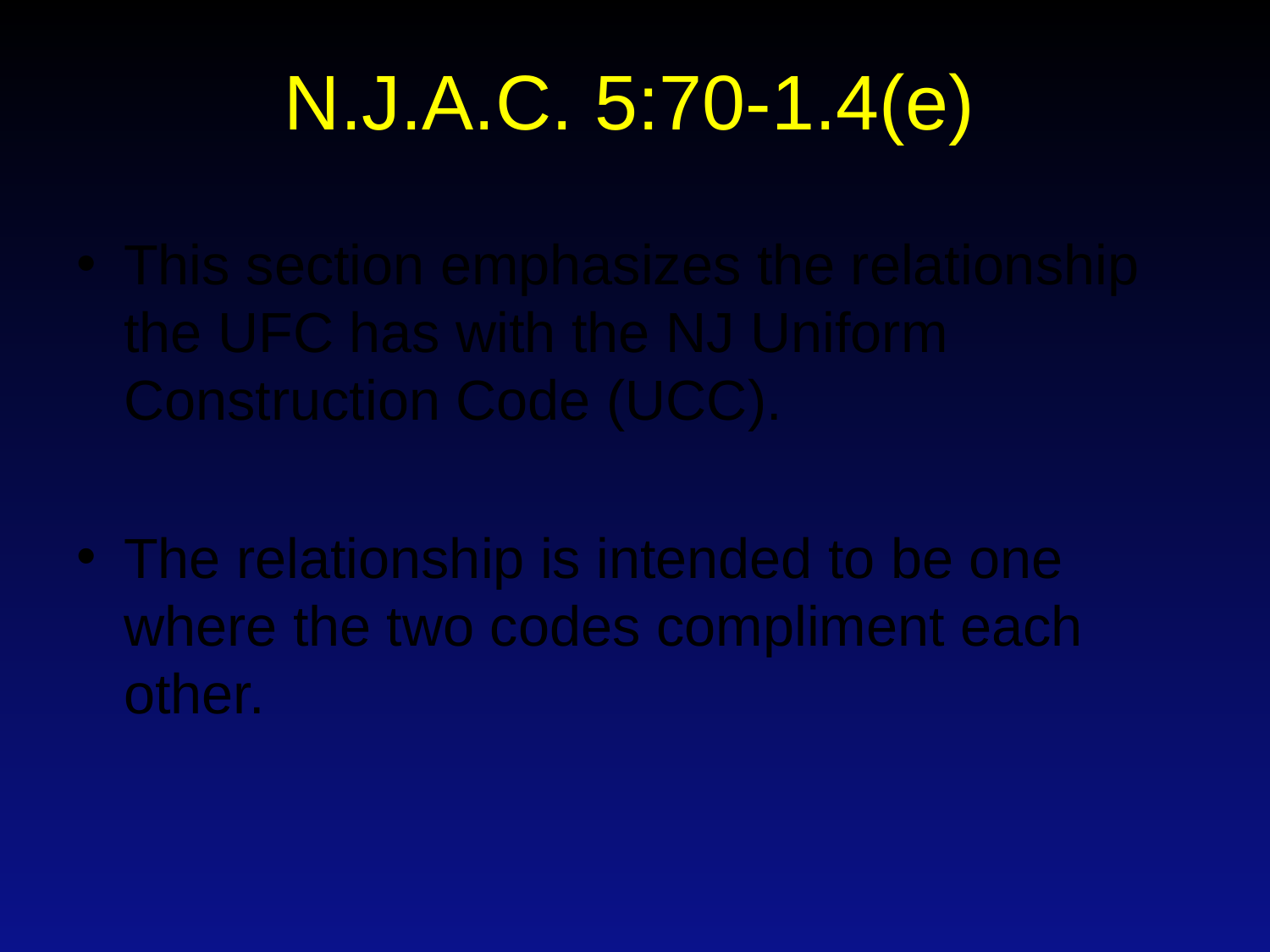

# N.J.A.C. 5:70-1.4(e)
This section emphasizes the relationship the UFC has with the NJ Uniform Construction Code (UCC).

The relationship is intended to be one where the two codes compliment each other.